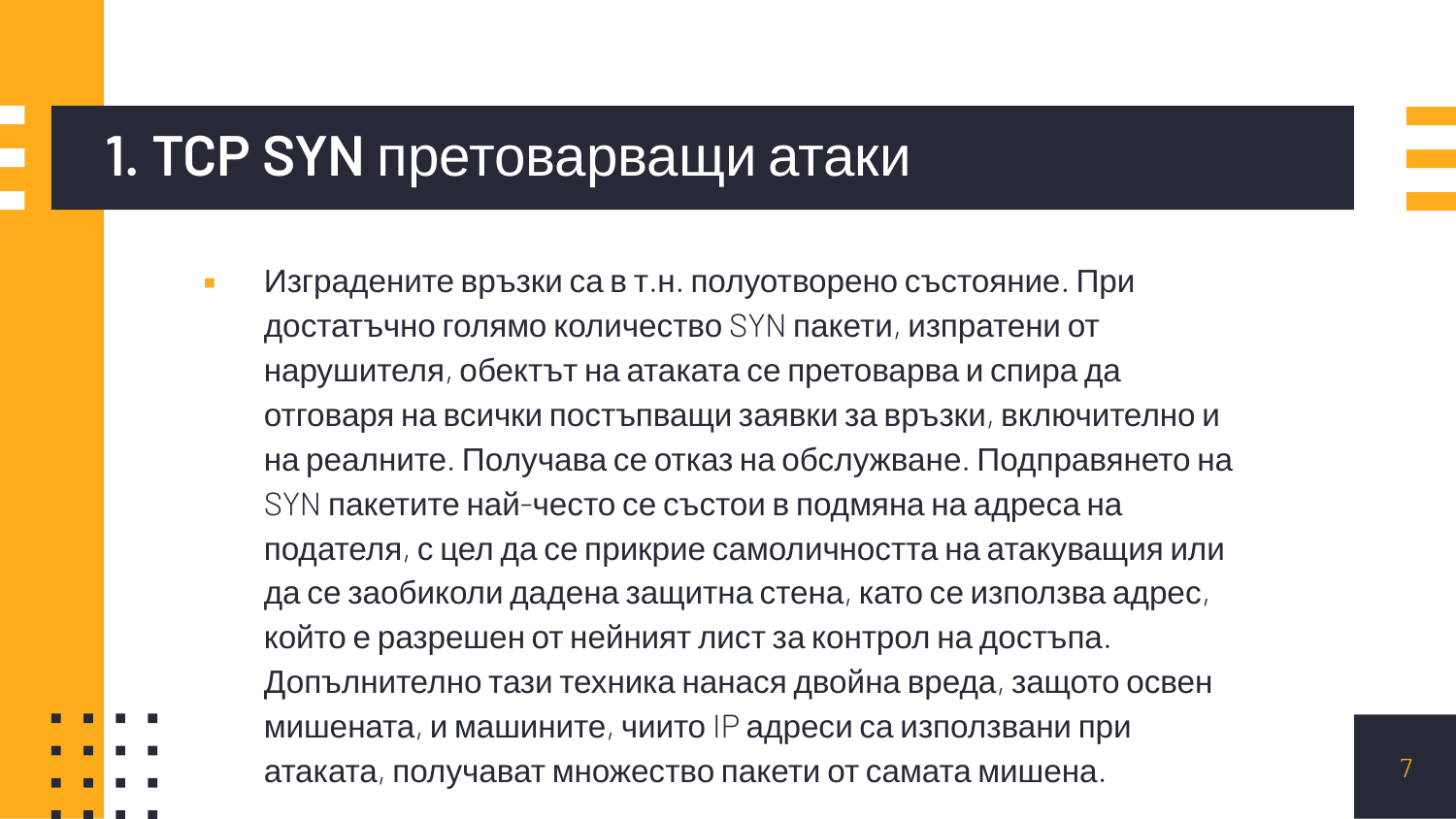

# 1. TCP SYN претоварващи атаки
Изградените връзки са в т.н. полуотворено състояние. При достатъчно голямо количество SYN пакети, изпратени от нарушителя, обектът на атаката се претоварва и спира да отговаря на всички постъпващи заявки за връзки, включително и на реалните. Получава се отказ на обслужване. Подправянето на SYN пакетите най-често се състои в подмяна на адреса на подателя, с цел да се прикрие самоличността на атакуващия или да се заобиколи дадена защитна стена, като се използва адрес, който е разрешен от нейният лист за контрол на достъпа. Допълнително тази техника нанася двойна вреда, защото освен мишената, и машините, чиито IP адреси са използвани при атаката, получават множество пакети от самата мишена.
7